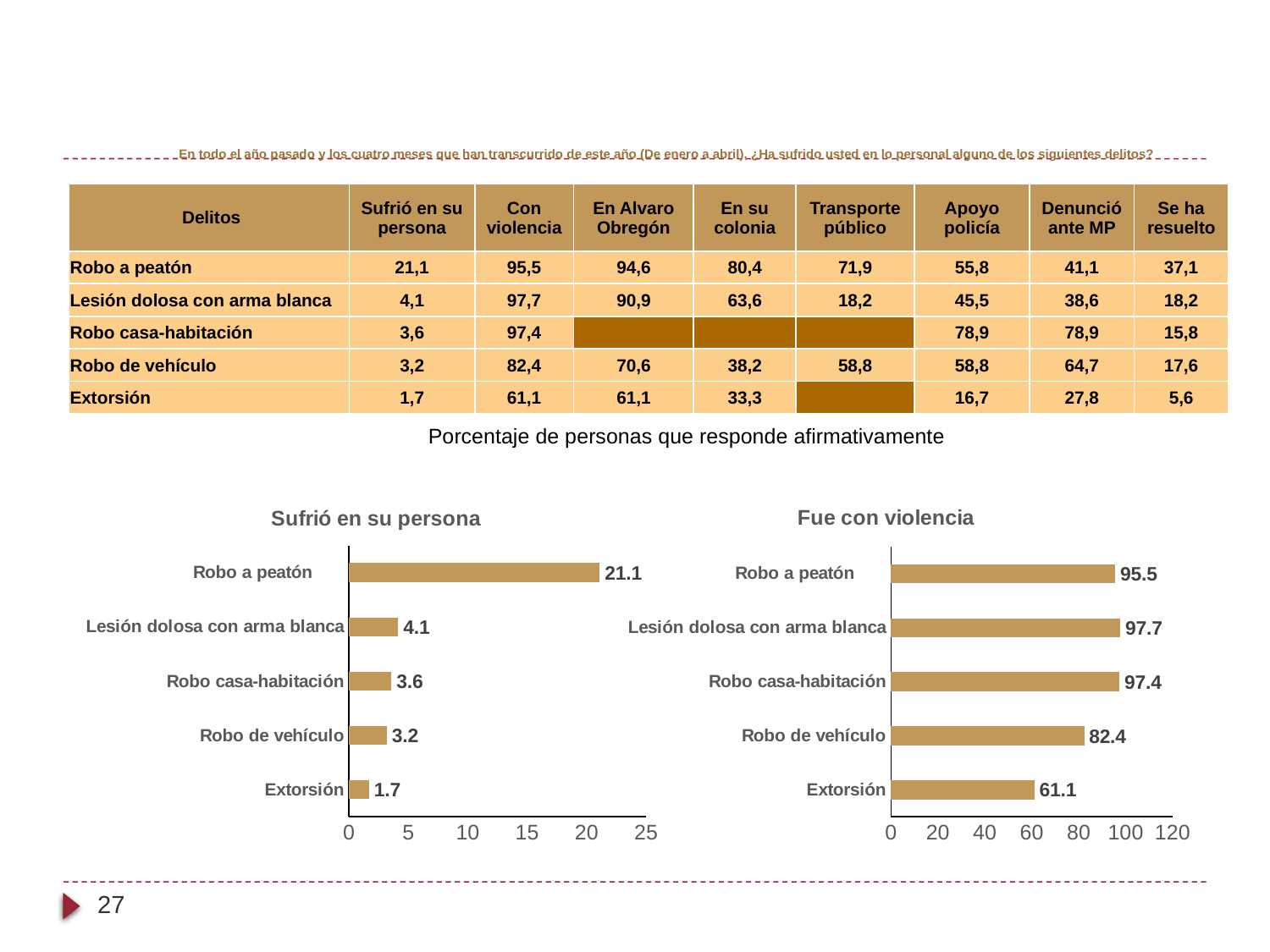

# En todo el año pasado y los cuatro meses que han transcurrido de este año (De enero a abril), ¿Ha sufrido usted en lo personal alguno de los siguientes delitos?
| Delitos | Sufrió en su persona | Con violencia | En Alvaro Obregón | En su colonia | Transporte público | Apoyo policía | Denunció ante MP | Se ha resuelto |
| --- | --- | --- | --- | --- | --- | --- | --- | --- |
| Robo a peatón | 21,1 | 95,5 | 94,6 | 80,4 | 71,9 | 55,8 | 41,1 | 37,1 |
| Lesión dolosa con arma blanca | 4,1 | 97,7 | 90,9 | 63,6 | 18,2 | 45,5 | 38,6 | 18,2 |
| Robo casa-habitación | 3,6 | 97,4 |  |  |  | 78,9 | 78,9 | 15,8 |
| Robo de vehículo | 3,2 | 82,4 | 70,6 | 38,2 | 58,8 | 58,8 | 64,7 | 17,6 |
| Extorsión | 1,7 | 61,1 | 61,1 | 33,3 |  | 16,7 | 27,8 | 5,6 |
Porcentaje de personas que responde afirmativamente

### Chart: Fue con violencia

| Category | 2. Con violencia |
|---|---|
| Extorsión | 61.11111068725586 |
| Robo de vehículo | 82.35294342041016 |
| Robo casa-habitación | 97.36841583251953 |
| Lesión dolosa con arma blanca | 97.7272720336914 |
| Robo a peatón       | 95.53571319580078 |

### Chart: Sufrió en su persona

| Category | 1. Sufrió en persona |
|---|---|
| Extorsión | 1.6965126991271973 |
| Robo de vehículo | 3.204524040222168 |
| Robo casa-habitación | 3.581526756286621 |
| Lesión dolosa con arma blanca | 4.147031307220459 |
| Robo a peatón       | 21.112159729003906 |
27